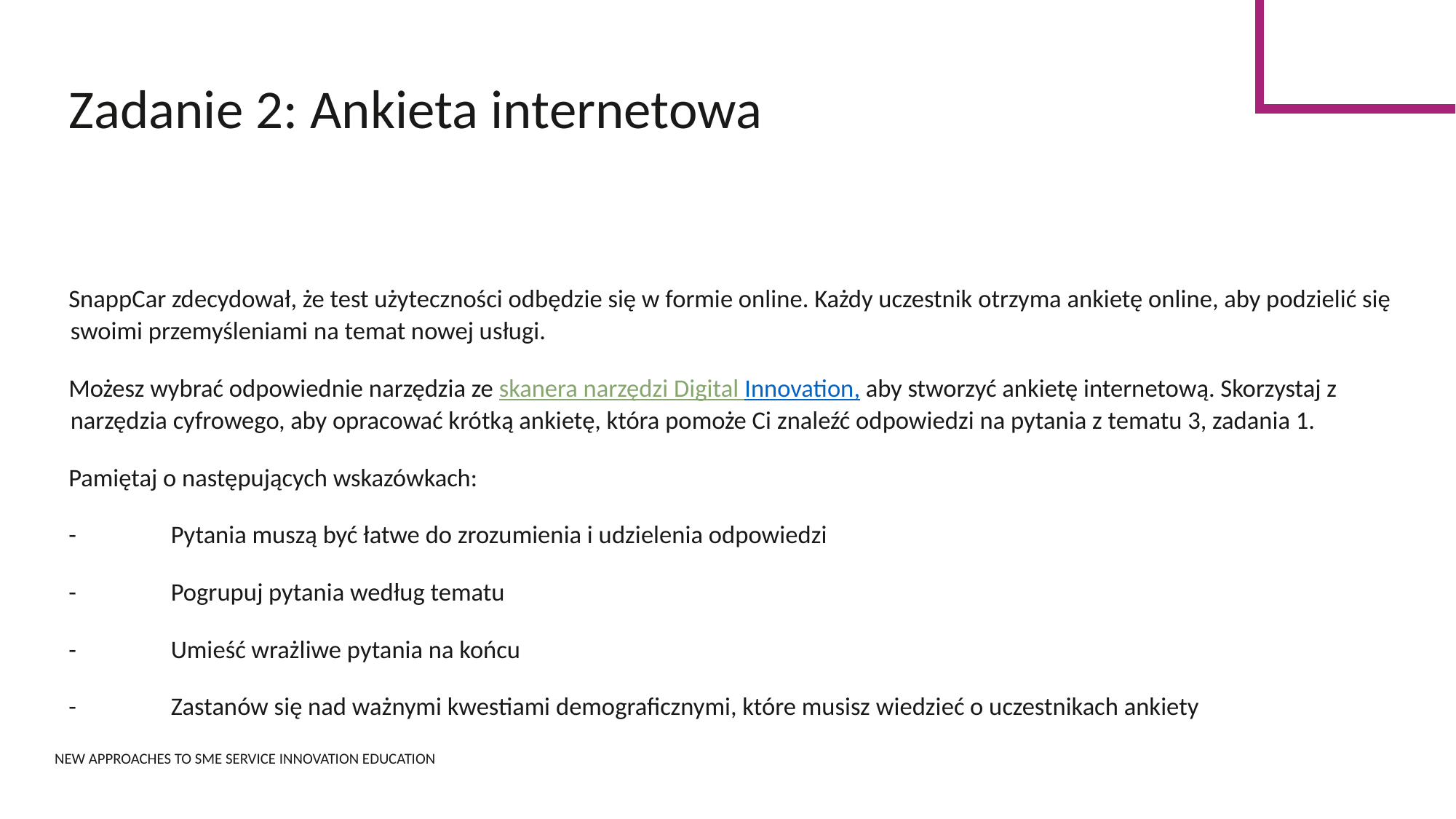

Zadanie 2: Ankieta internetowa
SnappCar zdecydował, że test użyteczności odbędzie się w formie online. Każdy uczestnik otrzyma ankietę online, aby podzielić się swoimi przemyśleniami na temat nowej usługi.
Możesz wybrać odpowiednie narzędzia ze skanera narzędzi Digital Innovation, aby stworzyć ankietę internetową. Skorzystaj z narzędzia cyfrowego, aby opracować krótką ankietę, która pomoże Ci znaleźć odpowiedzi na pytania z tematu 3, zadania 1.
Pamiętaj o następujących wskazówkach:
-	Pytania muszą być łatwe do zrozumienia i udzielenia odpowiedzi
-	Pogrupuj pytania według tematu
-	Umieść wrażliwe pytania na końcu
-	Zastanów się nad ważnymi kwestiami demograficznymi, które musisz wiedzieć o uczestnikach ankiety